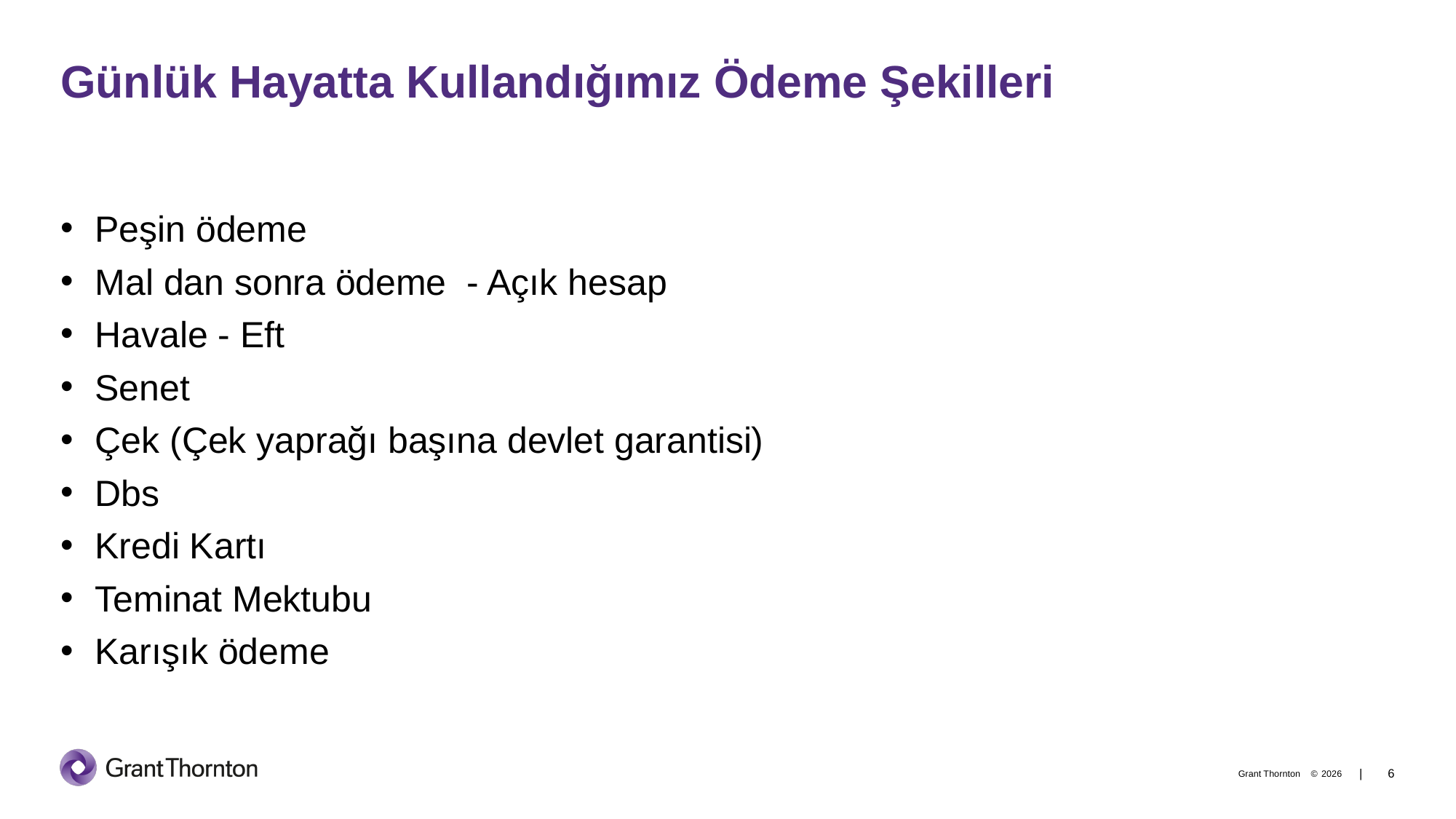

# Günlük Hayatta Kullandığımız Ödeme Şekilleri
Peşin ödeme
Mal dan sonra ödeme  - Açık hesap
Havale - Eft
Senet
Çek (Çek yaprağı başına devlet garantisi)
Dbs
Kredi Kartı
Teminat Mektubu
Karışık ödeme
6